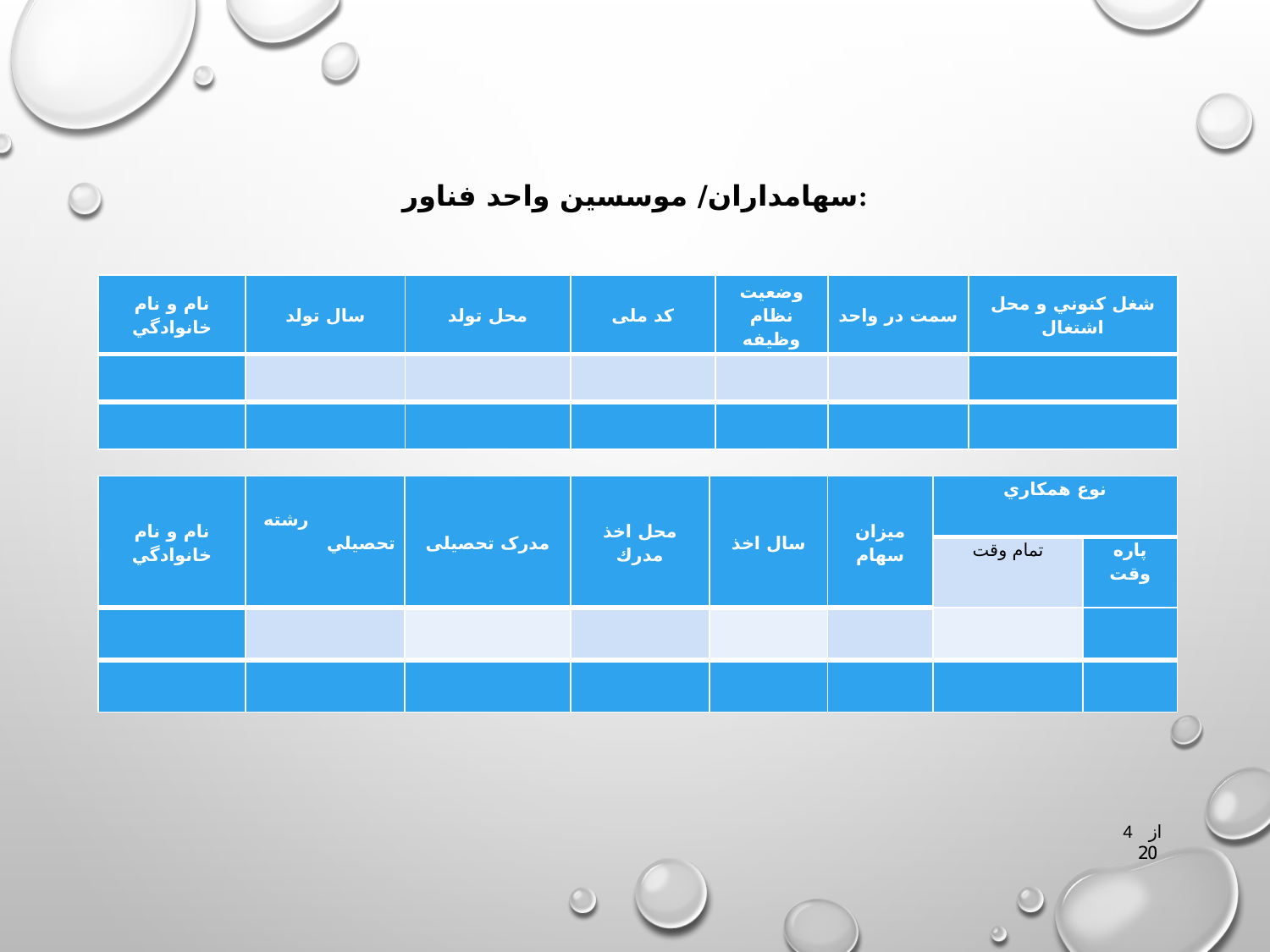

# سهامداران/ موسسين واحد فناور:

| نام و نام خانوادگي | سال تولد | محل تولد | کد ملی | وضعیت نظام وظیفه | سمت در واحد | شغل كنوني و محل اشتغال |
| --- | --- | --- | --- | --- | --- | --- |
|  |  |  |  |  |  |  |
|  |  |  |  |  |  |  |
| نام و نام خانوادگي | رشته تحصيلي | مدرک تحصیلی | محل اخذ مدرك | سال اخذ | میزان سهام | نوع همكاري |  |
| --- | --- | --- | --- | --- | --- | --- | --- |
|  |  |  |  |  |  | تمام وقت | پاره وقت |
|  |  |  |  |  |  |  |  |
|  |  |  |  |  |  |  |  |
4 از   20